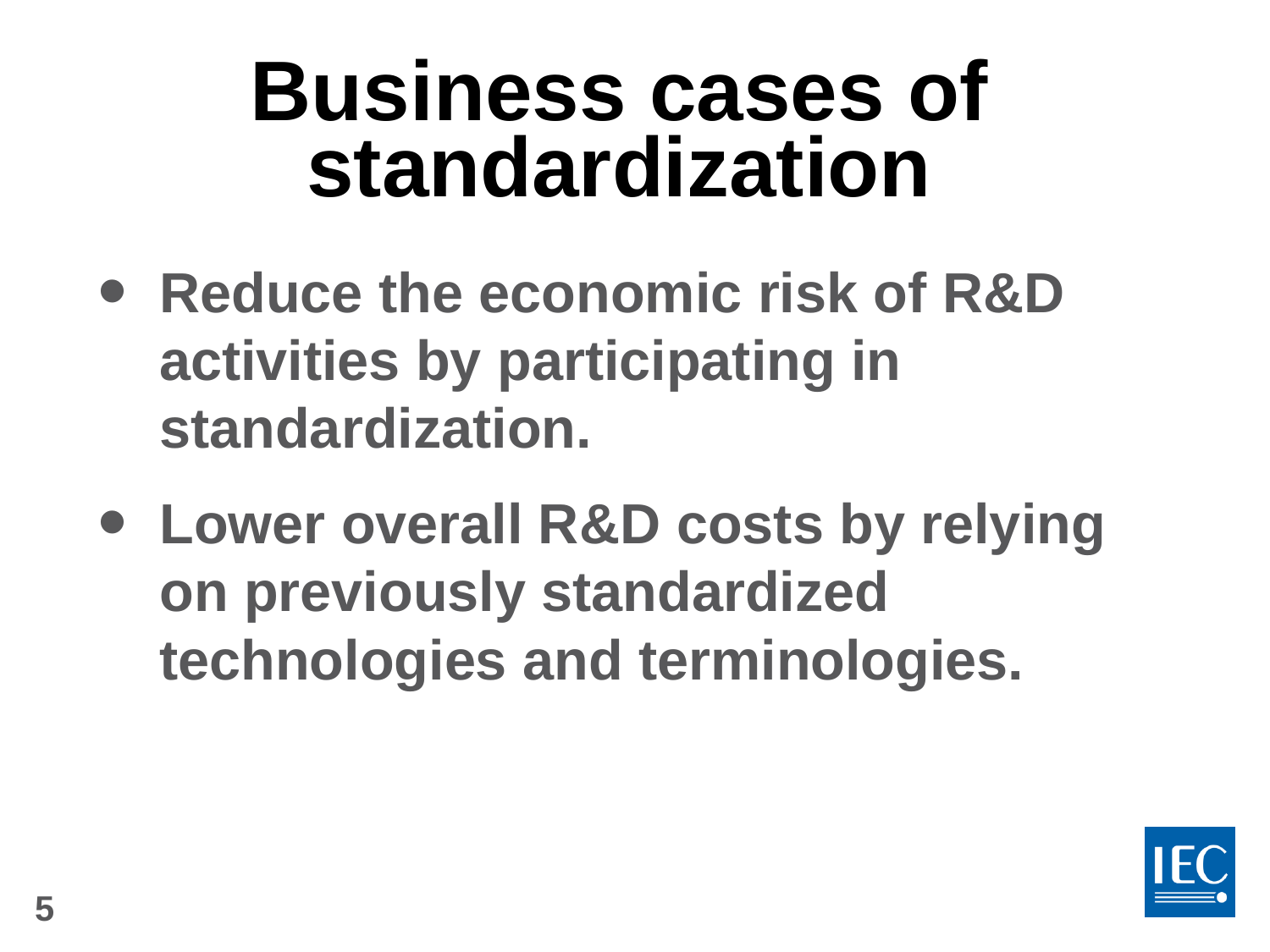

# Business cases of standardization
Reduce the economic risk of R&D activities by participating in standardization.
Lower overall R&D costs by relying on previously standardized technologies and terminologies.